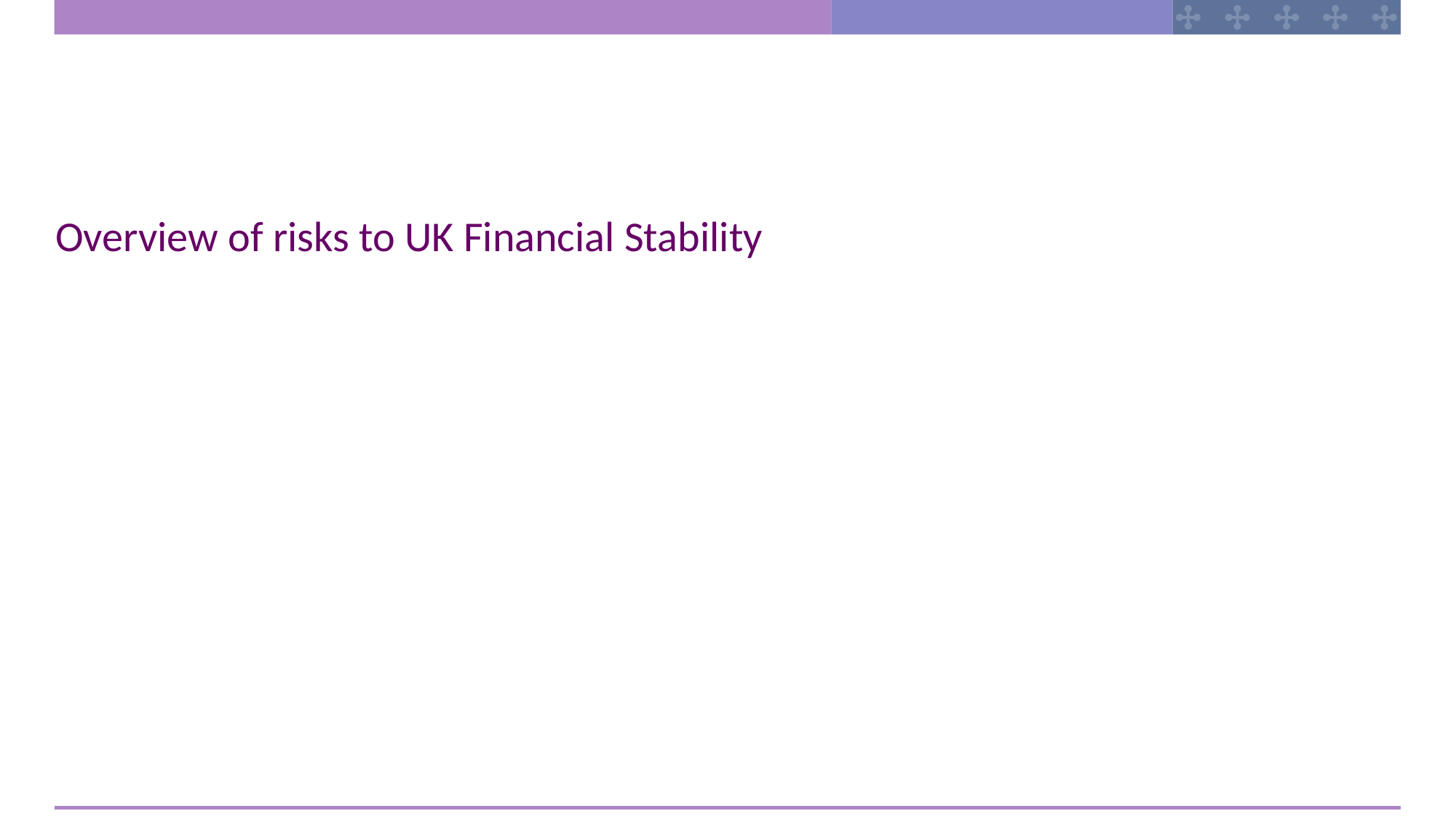

Overview of risks to UK Financial Stability